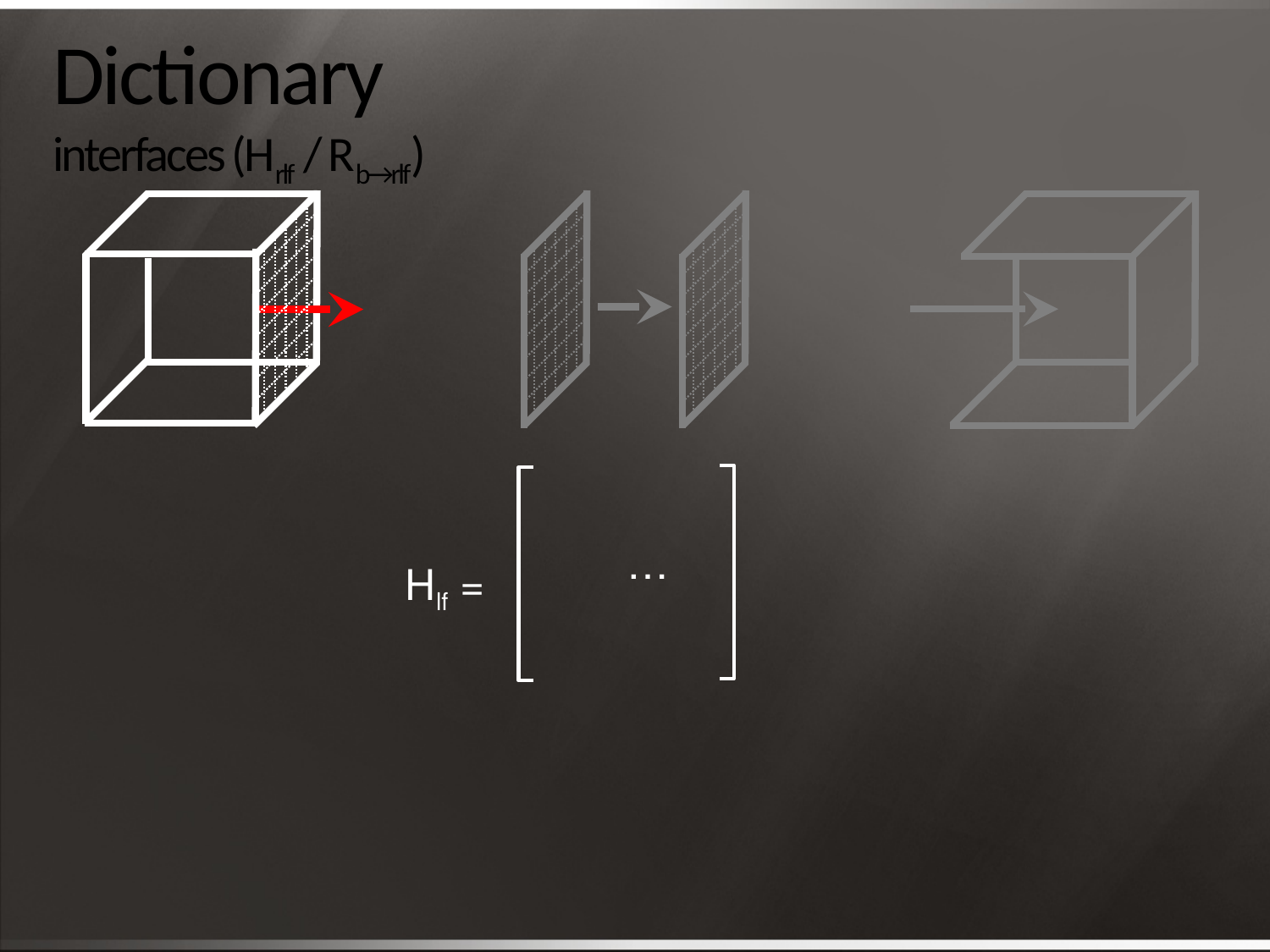

# Dictionary interfaces (Hrlf / Rb→rlf)

…
Hlf =